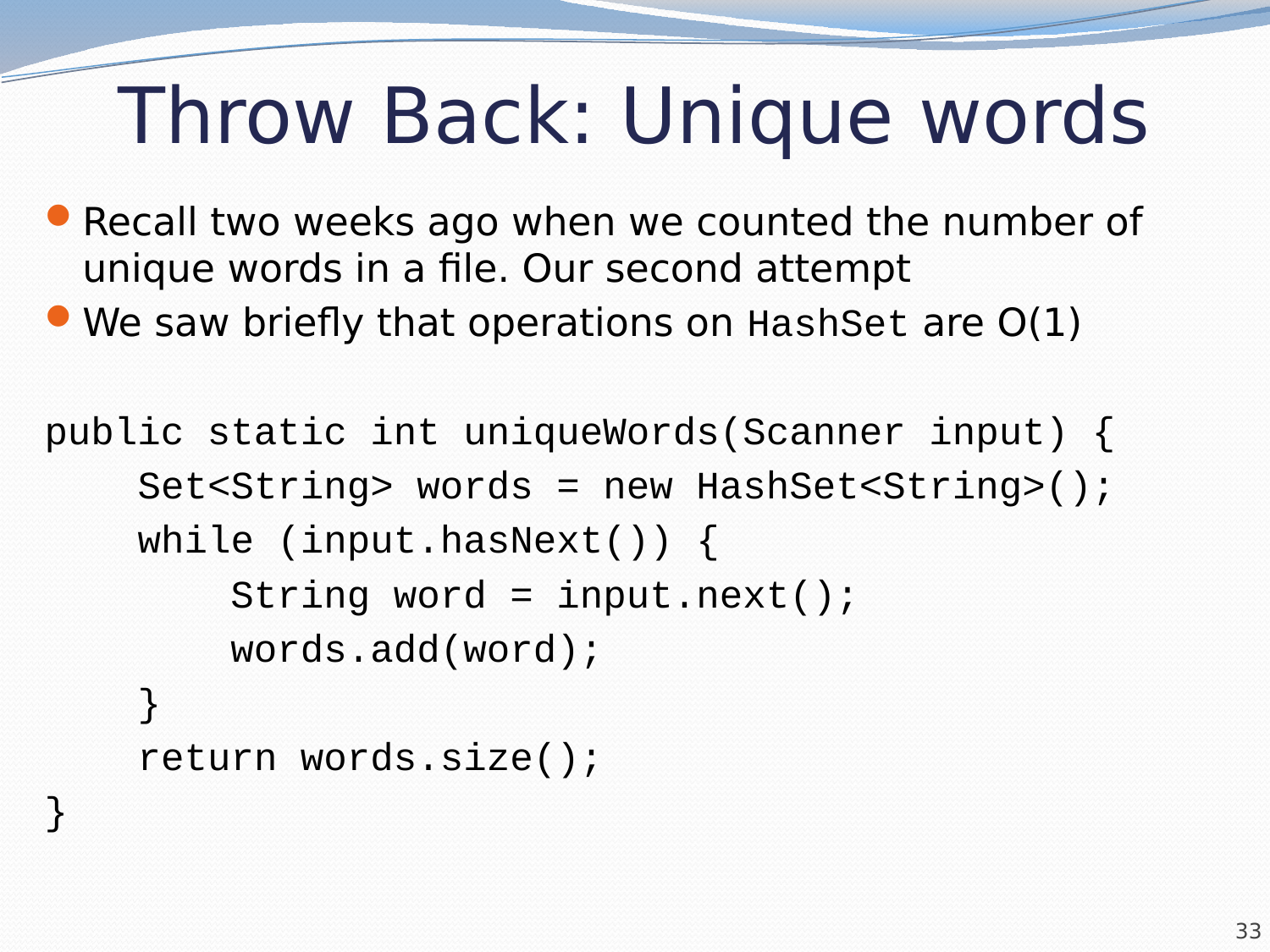

# Throw Back: Unique words
Recall two weeks ago when we counted the number of unique words in a file. Our second attempt
We saw briefly that operations on HashSet are O(1)

public static int uniqueWords(Scanner input) {
    Set<String> words = new HashSet<String>();
    while (input.hasNext()) {
        String word = input.next();
        words.add(word);
    }
    return words.size();
}